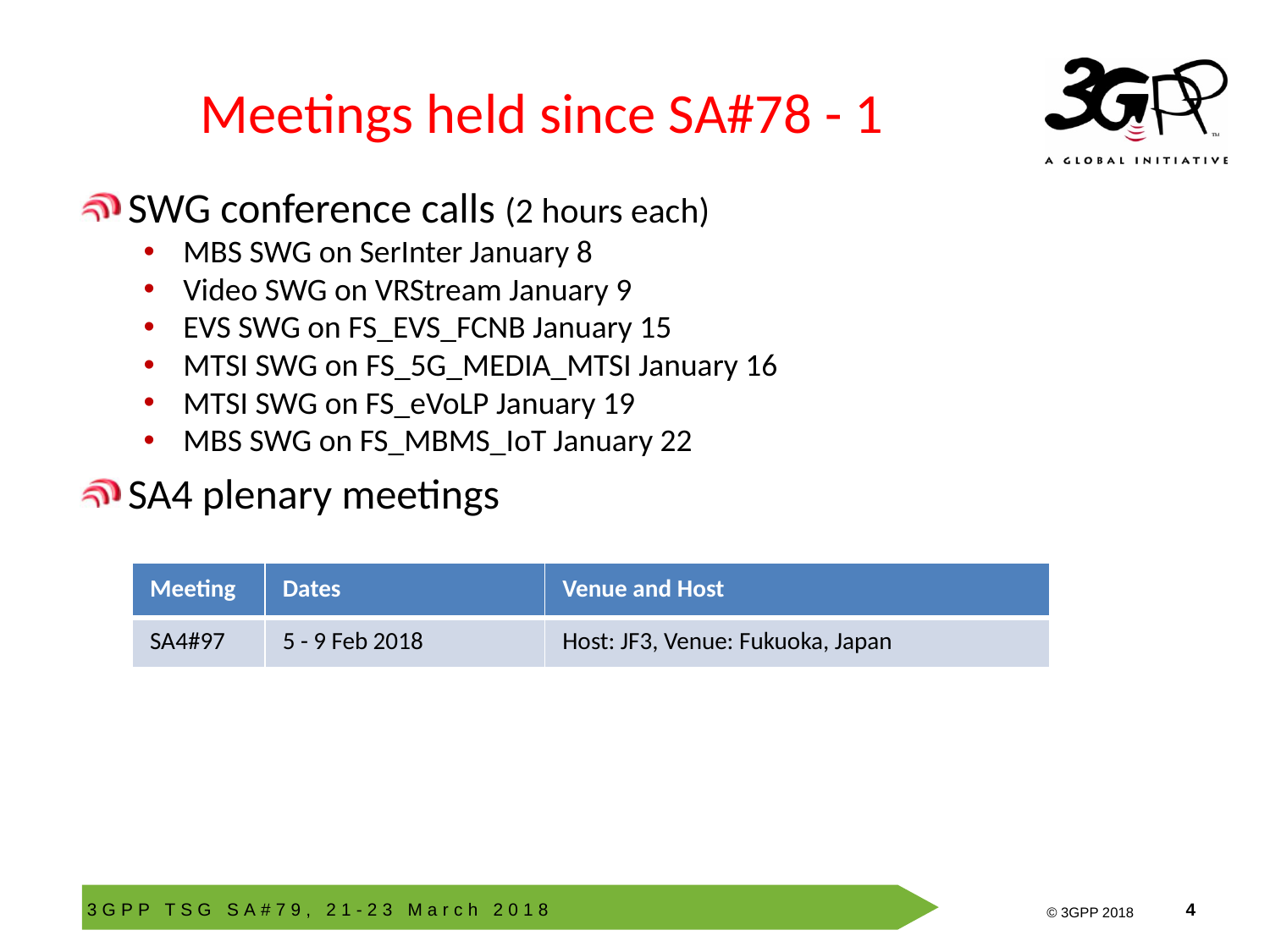

# Meetings held since SA#78 - 1
SWG conference calls (2 hours each)
MBS SWG on SerInter January 8
Video SWG on VRStream January 9
EVS SWG on FS_EVS_FCNB January 15
MTSI SWG on FS_5G_MEDIA_MTSI January 16
MTSI SWG on FS_eVoLP January 19
MBS SWG on FS_MBMS_IoT January 22
SA4 plenary meetings

| Meeting | Dates | Venue and Host |
| --- | --- | --- |
| SA4#97 | 5 - 9 Feb 2018 | Host: JF3, Venue: Fukuoka, Japan |